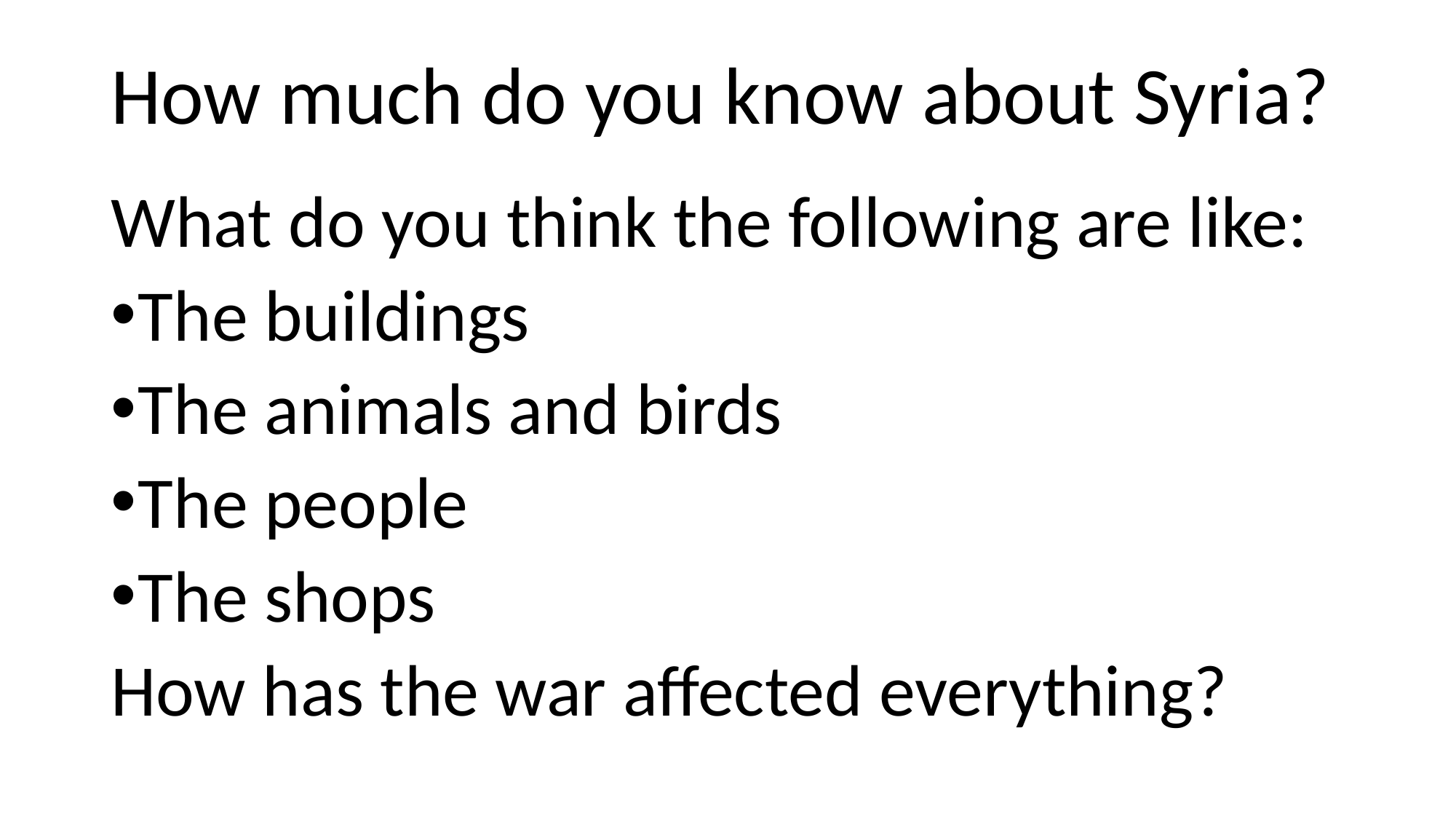

# How much do you know about Syria?
What do you think the following are like:
The buildings
The animals and birds
The people
The shops
How has the war affected everything?